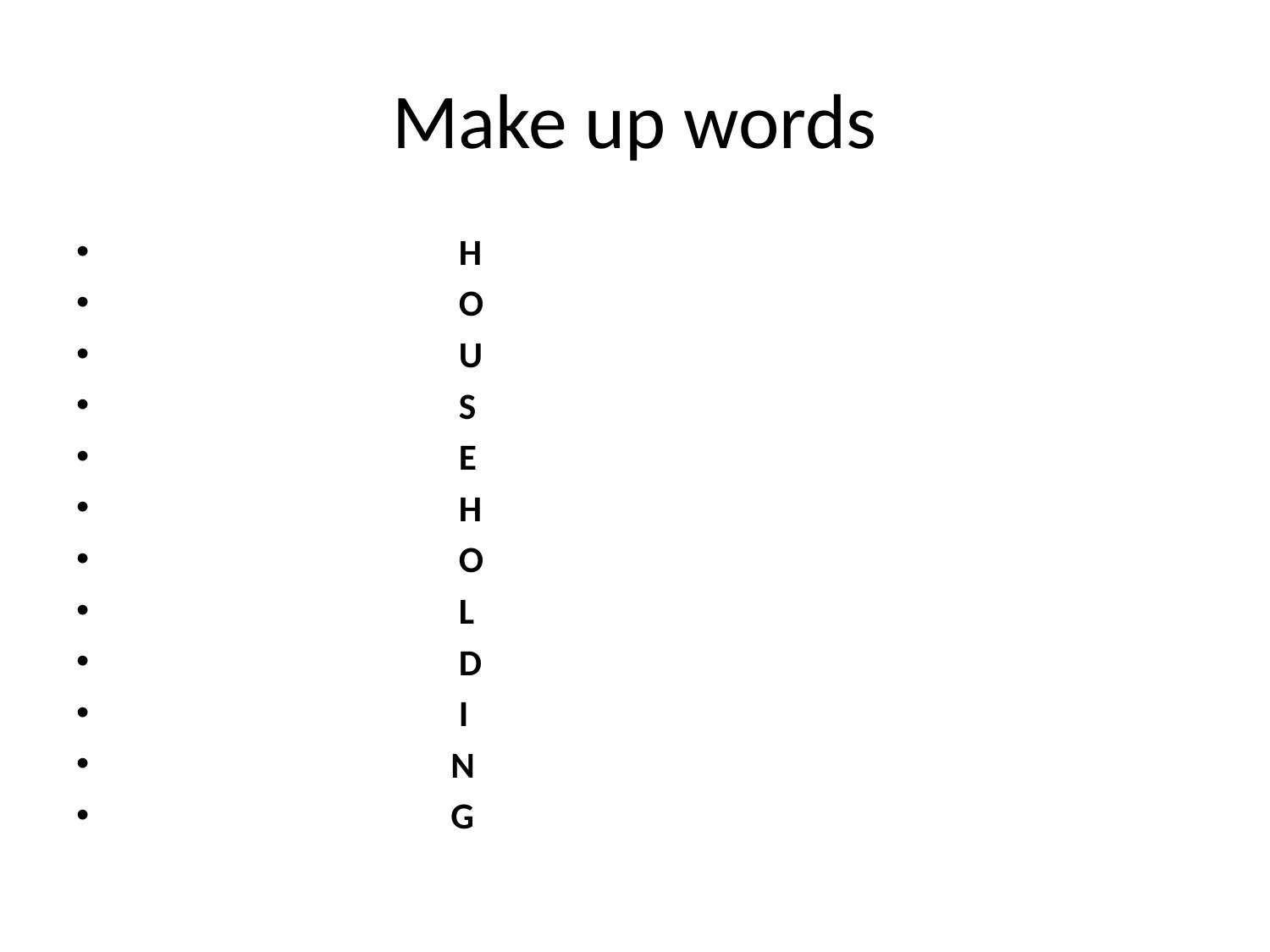

# Make up words
                                         H
                                         O
                                         U
                                         S
                                         E
                                         H
                                         O
                                         L
                                         D
                                         I
                                        N
                                        G